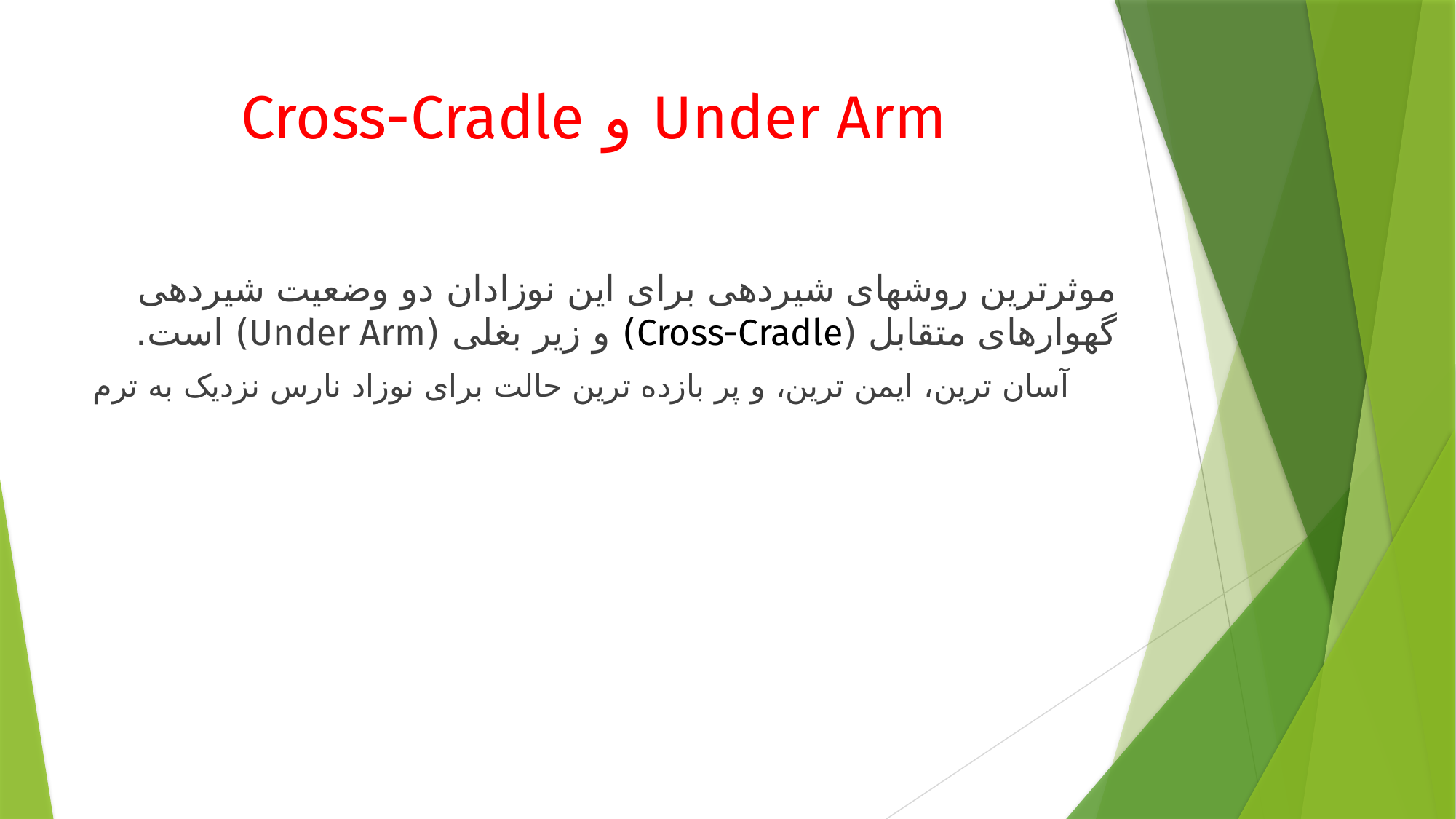

# Under Arm و Cross-Cradle
موثرترین روشهای شیردهی برای این نوزادان دو وضعیت شیردهی گهوارهای متقابل (Cross-Cradle) و زیر بغلی (Under Arm) است.
آسان ترین، ایمن ترین، و پر بازده ترین حالت برای نوزاد نارس نزدیک به ترم